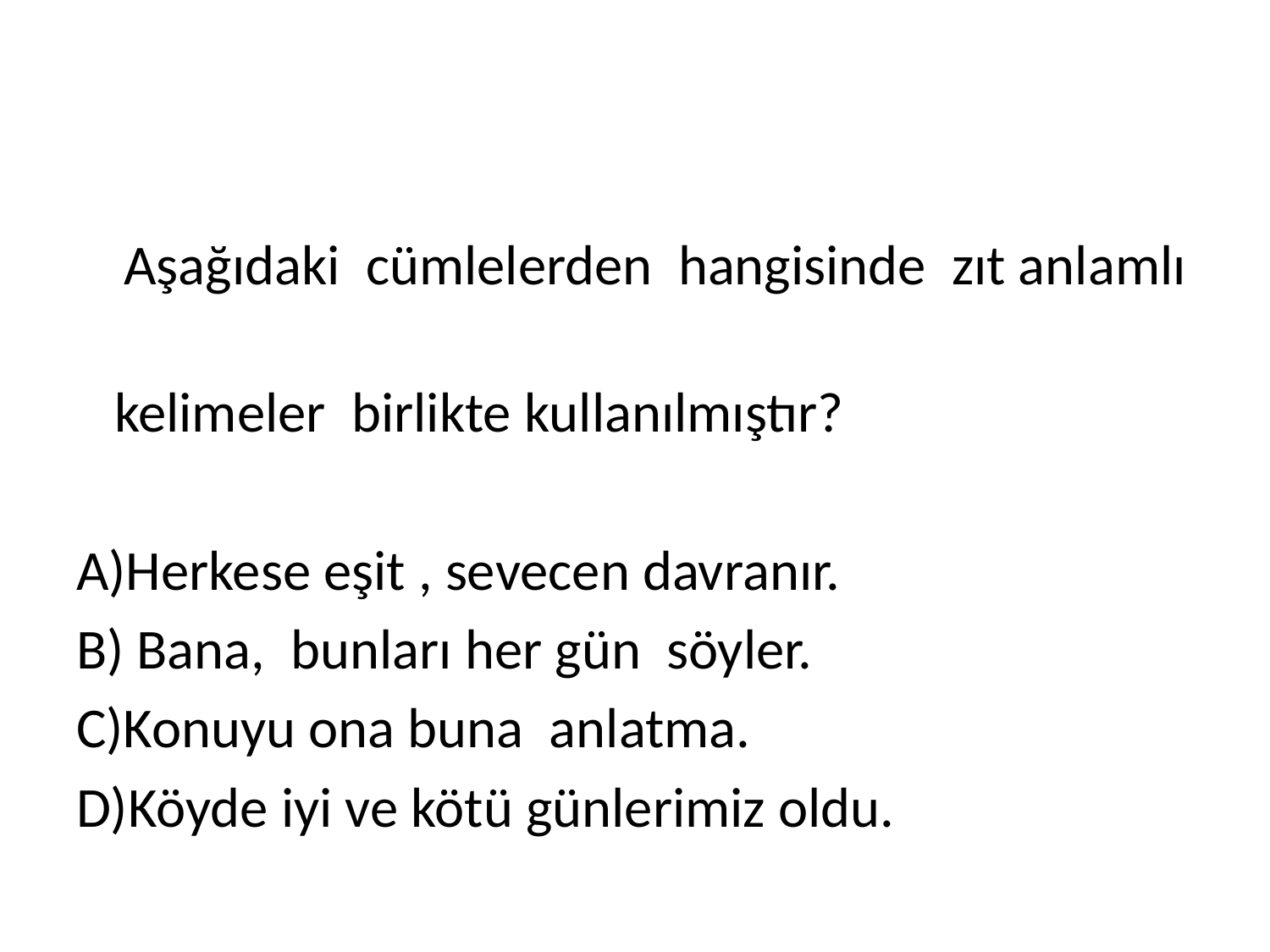

#
	Aşağıdaki  cümlelerden  hangisinde  zıt anlamlı
   kelimeler  birlikte kullanılmıştır?

A)Herkese eşit , sevecen davranır.
B) Bana,  bunları her gün  söyler.
C)Konuyu ona buna  anlatma.
D)Köyde iyi ve kötü günlerimiz oldu.